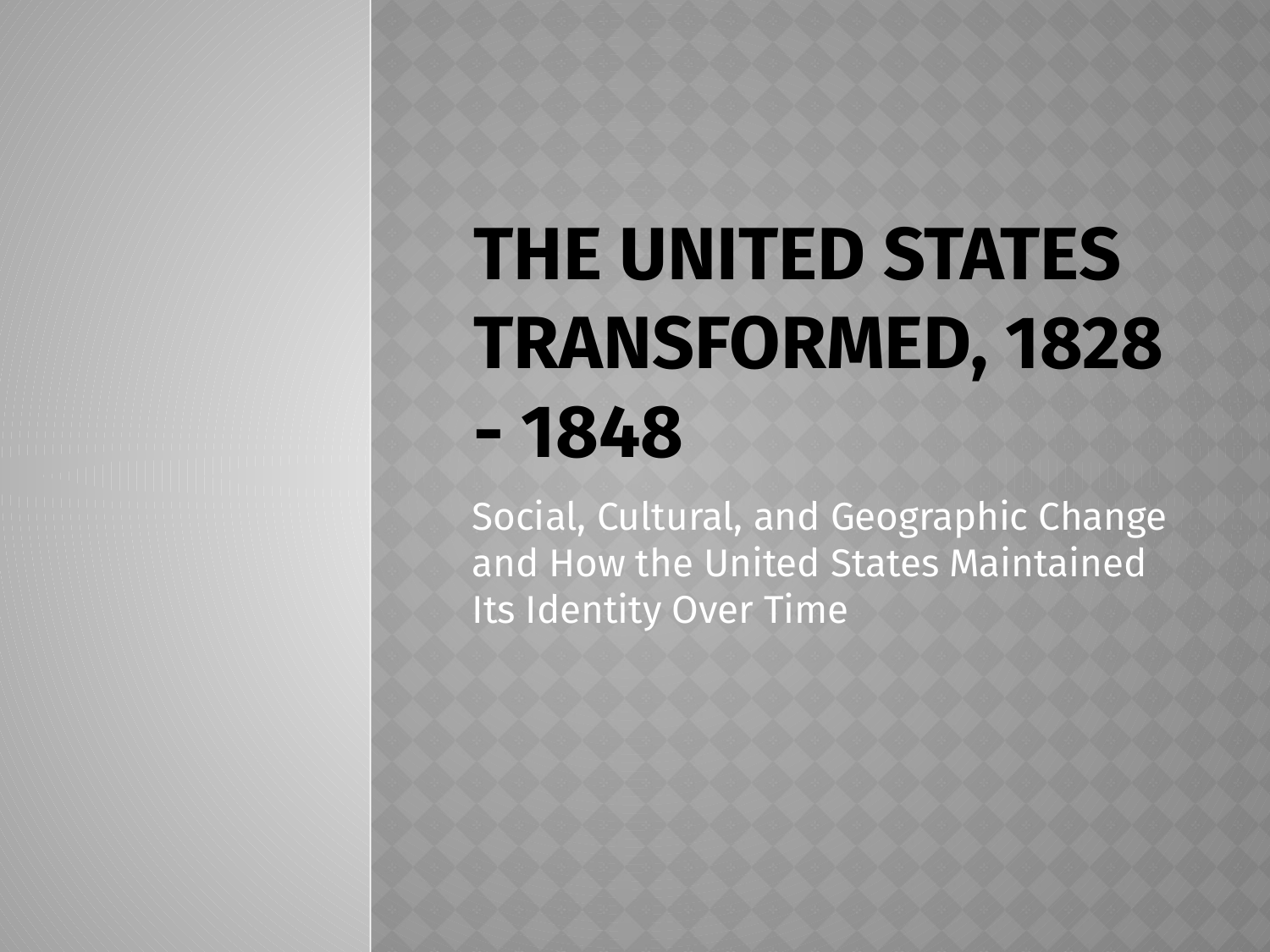

# The United States Transformed, 1828 - 1848
Social, Cultural, and Geographic Change and How the United States Maintained Its Identity Over Time